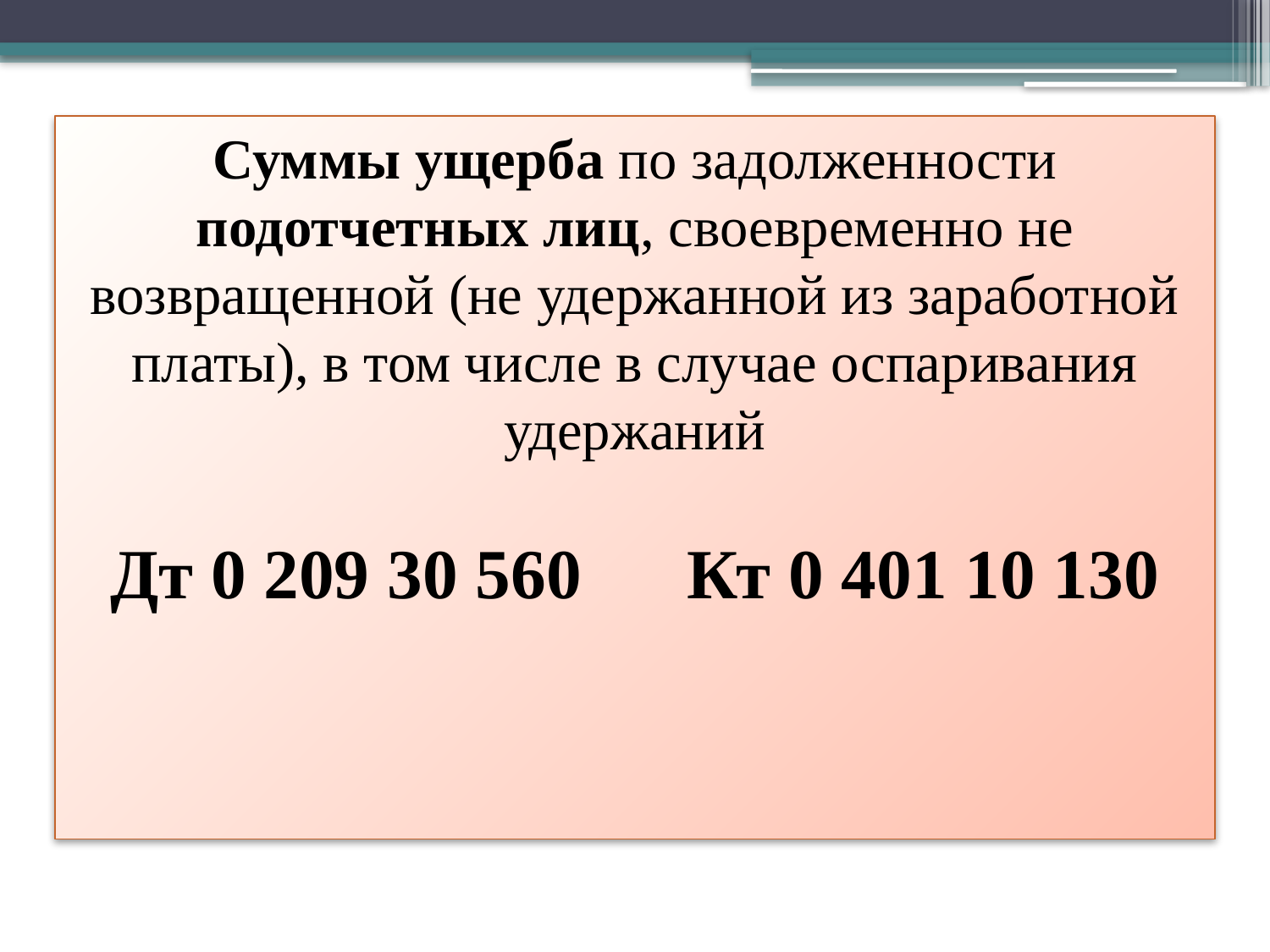

Суммы ущерба по задолженности подотчетных лиц, своевременно не возвращенной (не удержанной из заработной платы), в том числе в случае оспаривания удержаний

Дт 0 209 30 560      Кт 0 401 10 130